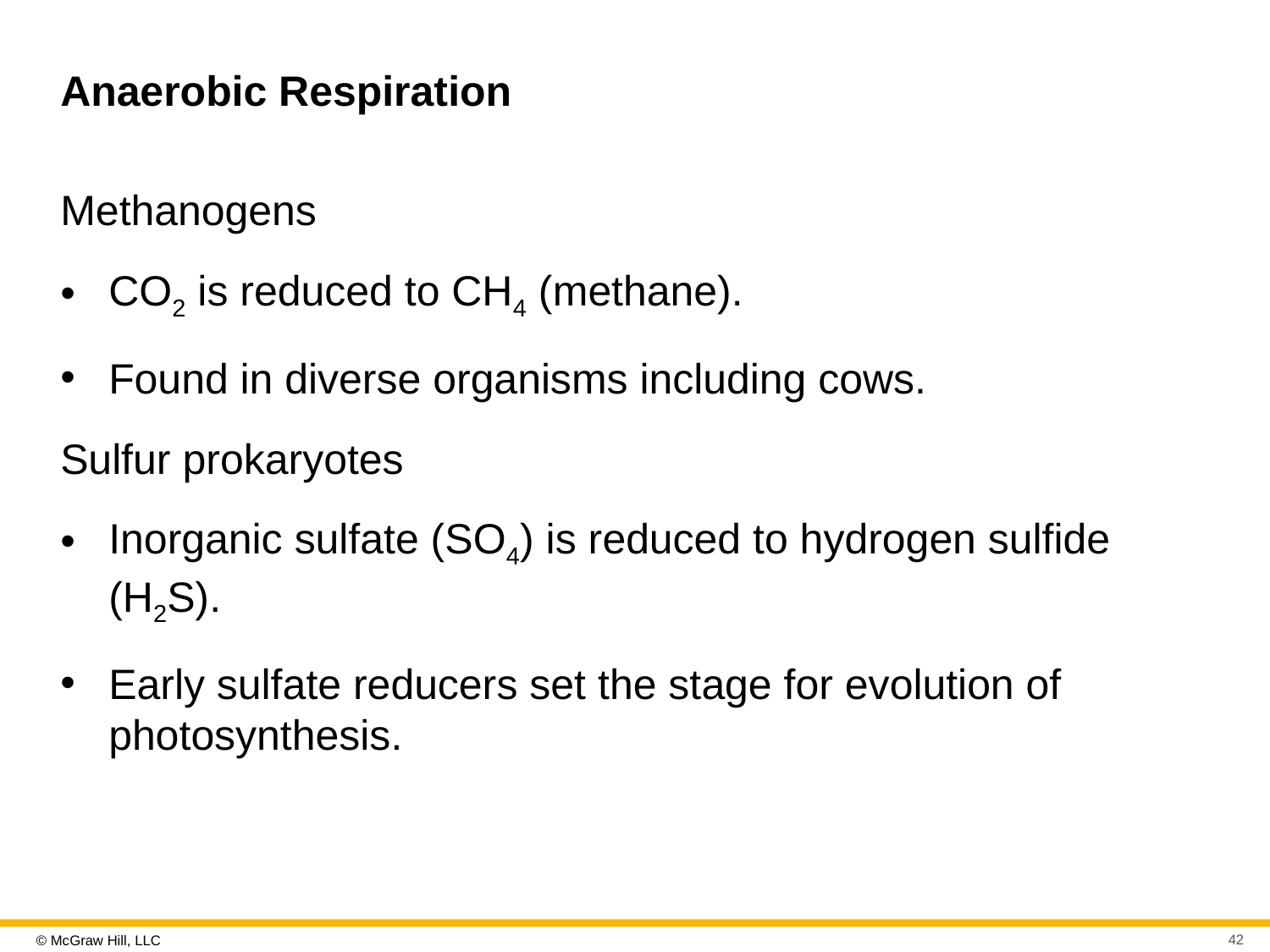

# Anaerobic Respiration
Methanogens
CO2 is reduced to CH4 (methane).
Found in diverse organisms including cows.
Sulfur prokaryotes
Inorganic sulfate (SO4) is reduced to hydrogen sulfide (H2S).
Early sulfate reducers set the stage for evolution of photosynthesis.
42